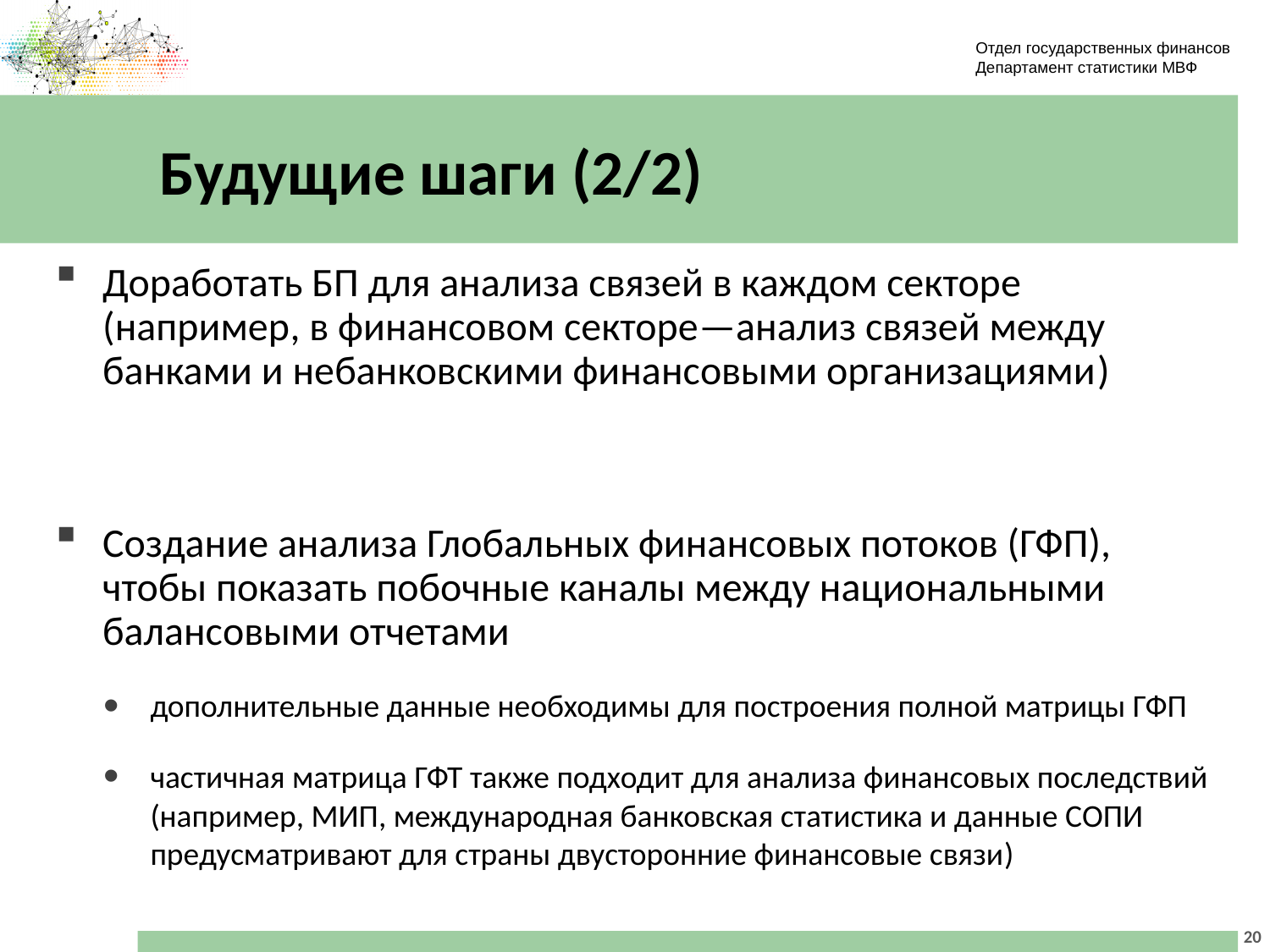

Отдел государственных финансов
Департамент статистики МВФ
# Будущие шаги (2/2)
Доработать БП для анализа связей в каждом секторе (например, в финансовом секторе—анализ связей между банками и небанковскими финансовыми организациями)

Создание анализа Глобальных финансовых потоков (ГФП), чтобы показать побочные каналы между национальными балансовыми отчетами
дополнительные данные необходимы для построения полной матрицы ГФП
частичная матрица ГФТ также подходит для анализа финансовых последствий (например, МИП, международная банковская статистика и данные СОПИ предусматривают для страны двусторонние финансовые связи)

20